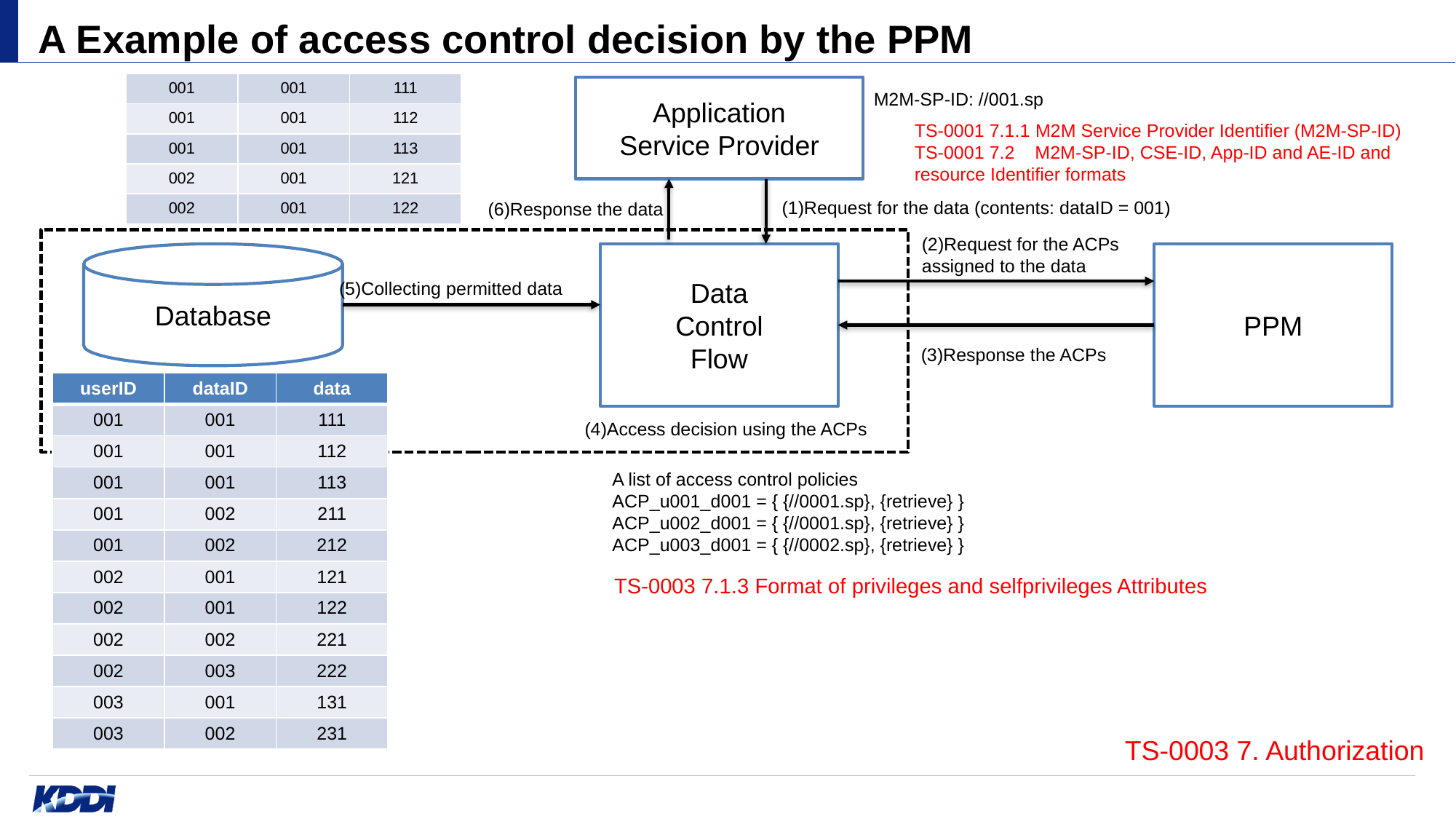

# A Example of access control decision by the PPM
| 001 | 001 | 111 |
| --- | --- | --- |
| 001 | 001 | 112 |
| 001 | 001 | 113 |
| 002 | 001 | 121 |
| 002 | 001 | 122 |
Application
Service Provider
M2M-SP-ID: //001.sp
TS-0001 7.1.1 M2M Service Provider Identifier (M2M-SP-ID)
TS-0001 7.2    M2M-SP-ID, CSE-ID, App-ID and AE-ID and resource Identifier formats
(1)Request for the data (contents: dataID = 001)
(6)Response the data
(2)Request for the ACPs
assigned to the data

Database
Data
Control
Flow
PPM
(5)Collecting permitted data
(3)Response the ACPs
| userID | dataID | data |
| --- | --- | --- |
| 001 | 001 | 111 |
| 001 | 001 | 112 |
| 001 | 001 | 113 |
| 001 | 002 | 211 |
| 001 | 002 | 212 |
| 002 | 001 | 121 |
| 002 | 001 | 122 |
| 002 | 002 | 221 |
| 002 | 003 | 222 |
| 003 | 001 | 131 |
| 003 | 002 | 231 |
(4)Access decision using the ACPs
A list of access control policies
ACP_u001_d001 = { {//0001.sp}, {retrieve} }
ACP_u002_d001 = { {//0001.sp}, {retrieve} }
ACP_u003_d001 = { {//0002.sp}, {retrieve} }
TS-0003 7.1.3 Format of privileges and selfprivileges Attributes
TS-0003 7. Authorization